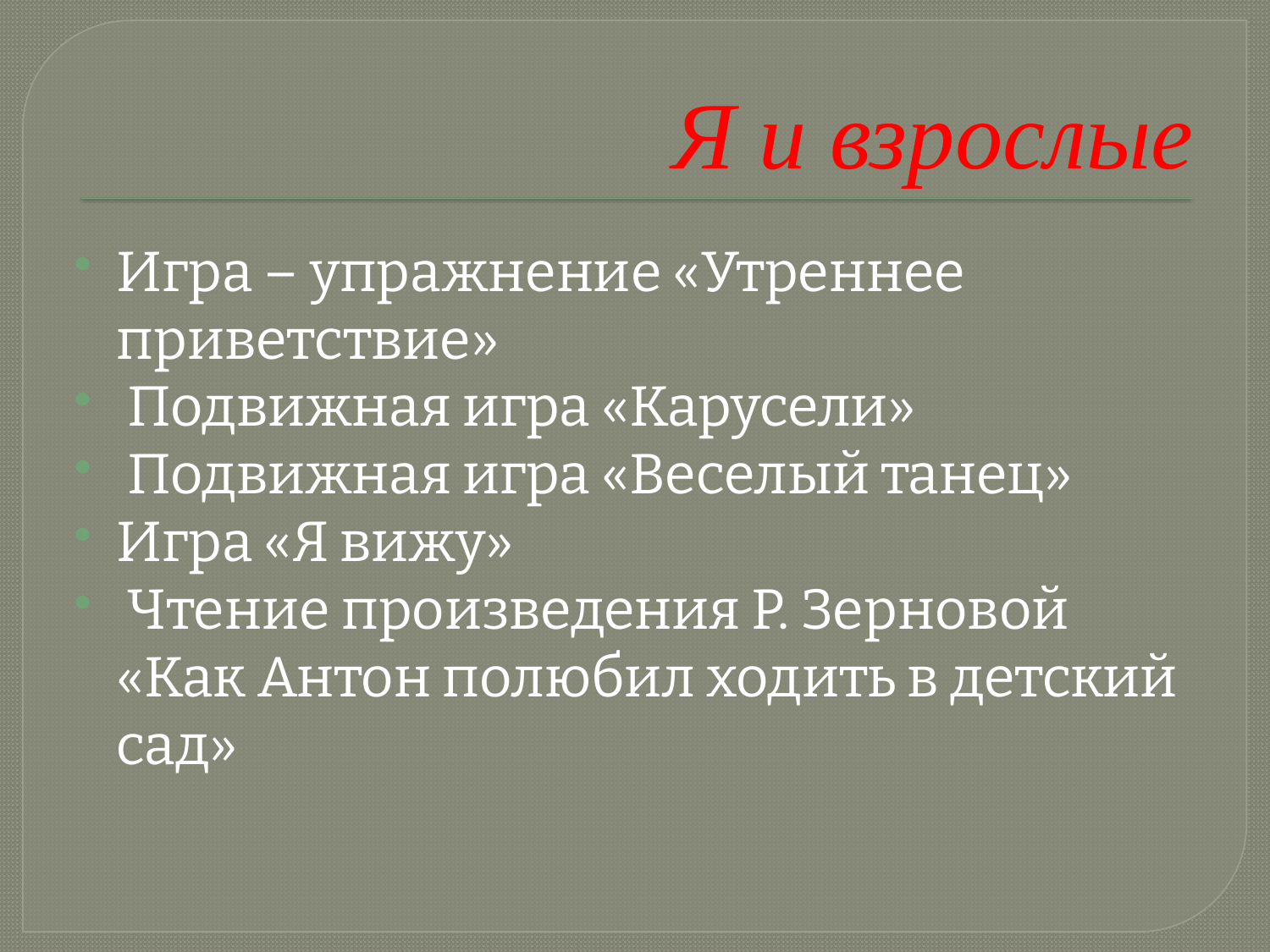

# Я и взрослые
Игра – упражнение «Утреннее приветствие»
 Подвижная игра «Карусели»
 Подвижная игра «Веселый танец»
Игра «Я вижу»
 Чтение произведения Р. Зерновой «Как Антон полюбил ходить в детский  сад»